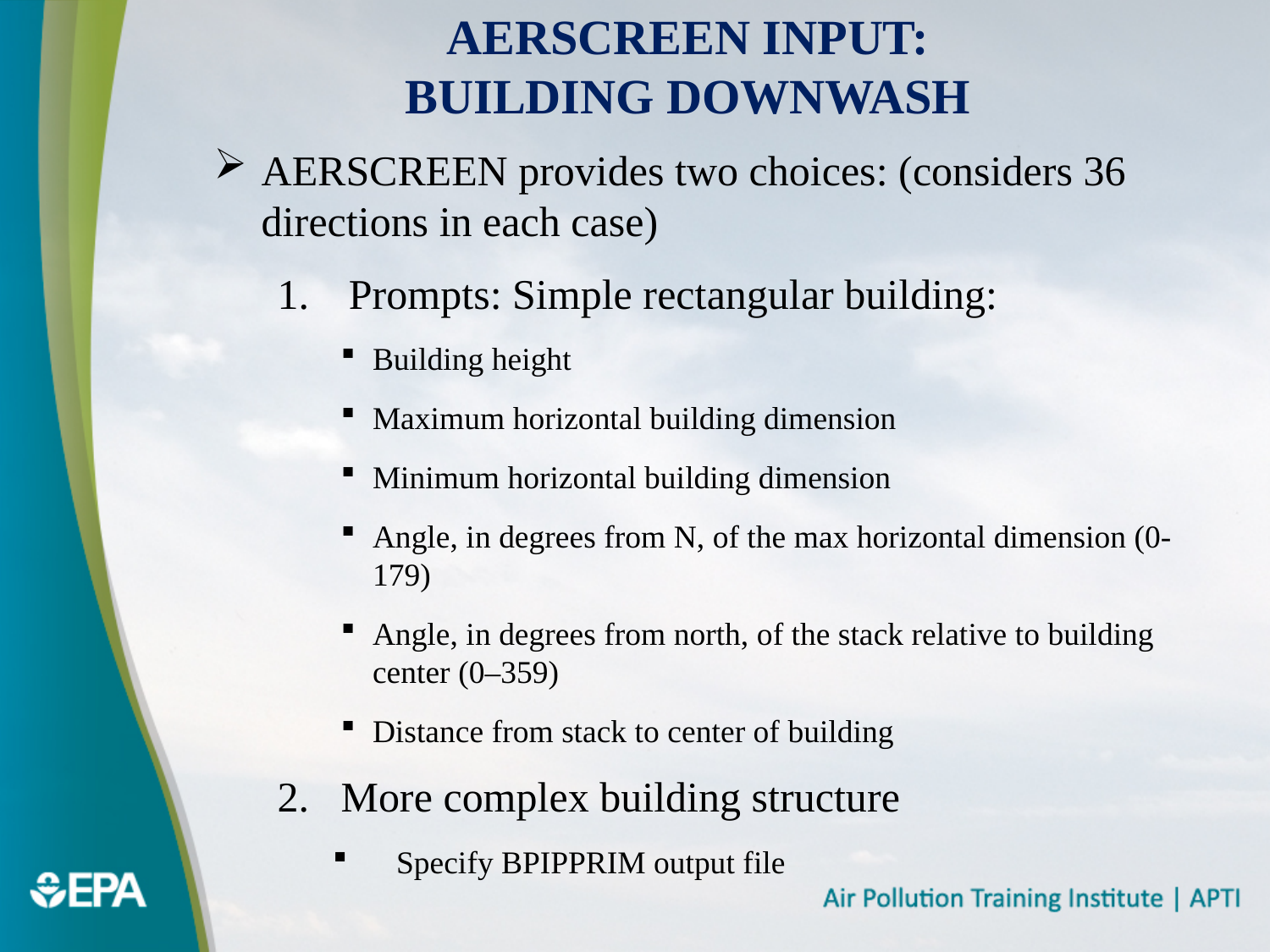

# AERSCREEN Input: Building Downwash
AERSCREEN provides two choices: (considers 36 directions in each case)
Prompts: Simple rectangular building:
Building height
Maximum horizontal building dimension
Minimum horizontal building dimension
Angle, in degrees from N, of the max horizontal dimension (0-179)
Angle, in degrees from north, of the stack relative to building center (0–359)
Distance from stack to center of building
More complex building structure
Specify BPIPPRIM output file